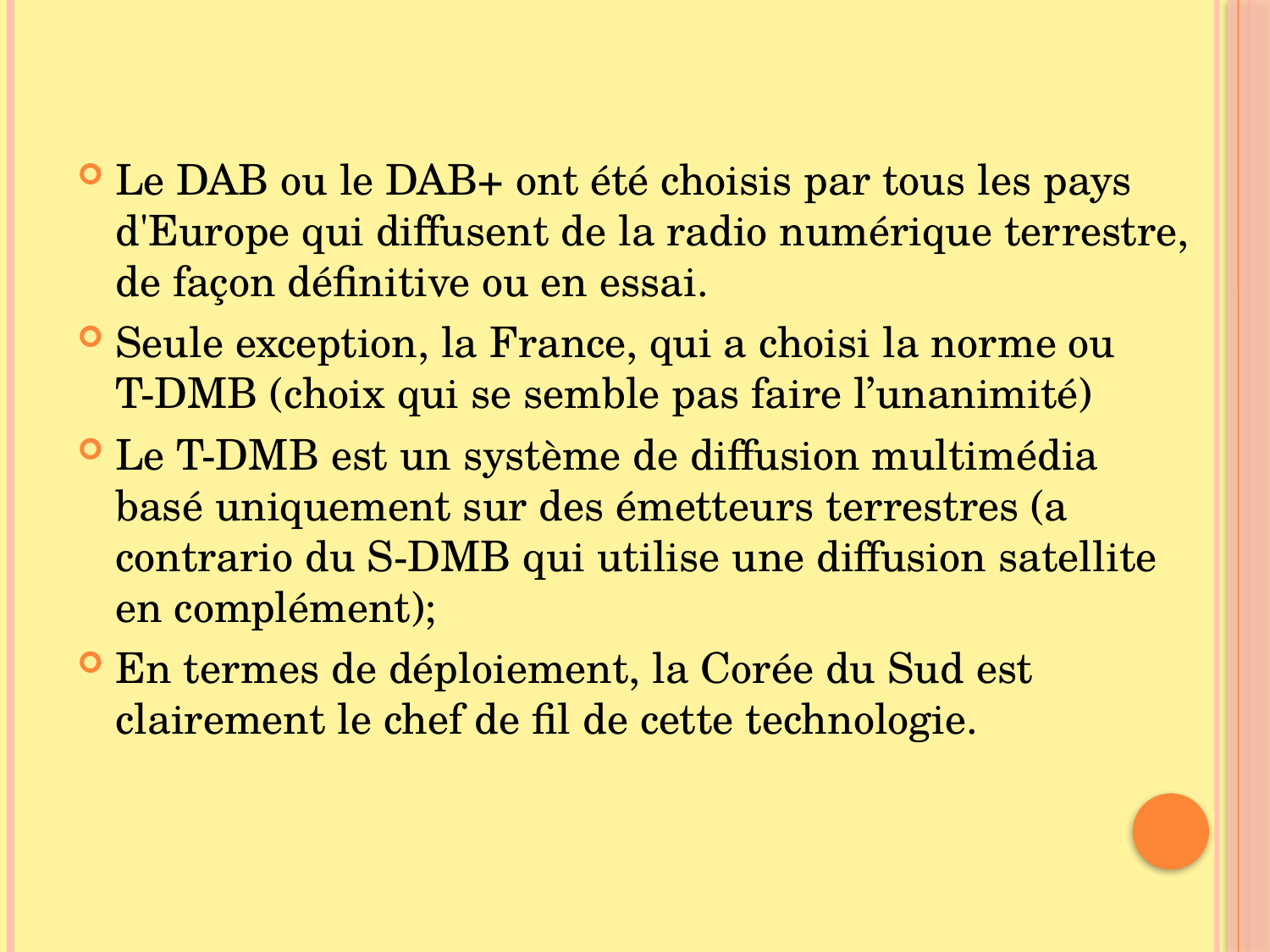

Le DAB ou le DAB+ ont été choisis par tous les pays d'Europe qui diffusent de la radio numérique terrestre, de façon définitive ou en essai.
Seule exception, la France, qui a choisi la norme ou     T-DMB (choix qui se semble pas faire l’unanimité)
Le T-DMB est un système de diffusion multimédia basé uniquement sur des émetteurs terrestres (a contrario du S-DMB qui utilise une diffusion satellite en complément);
En termes de déploiement, la Corée du Sud est clairement le chef de fil de cette technologie.